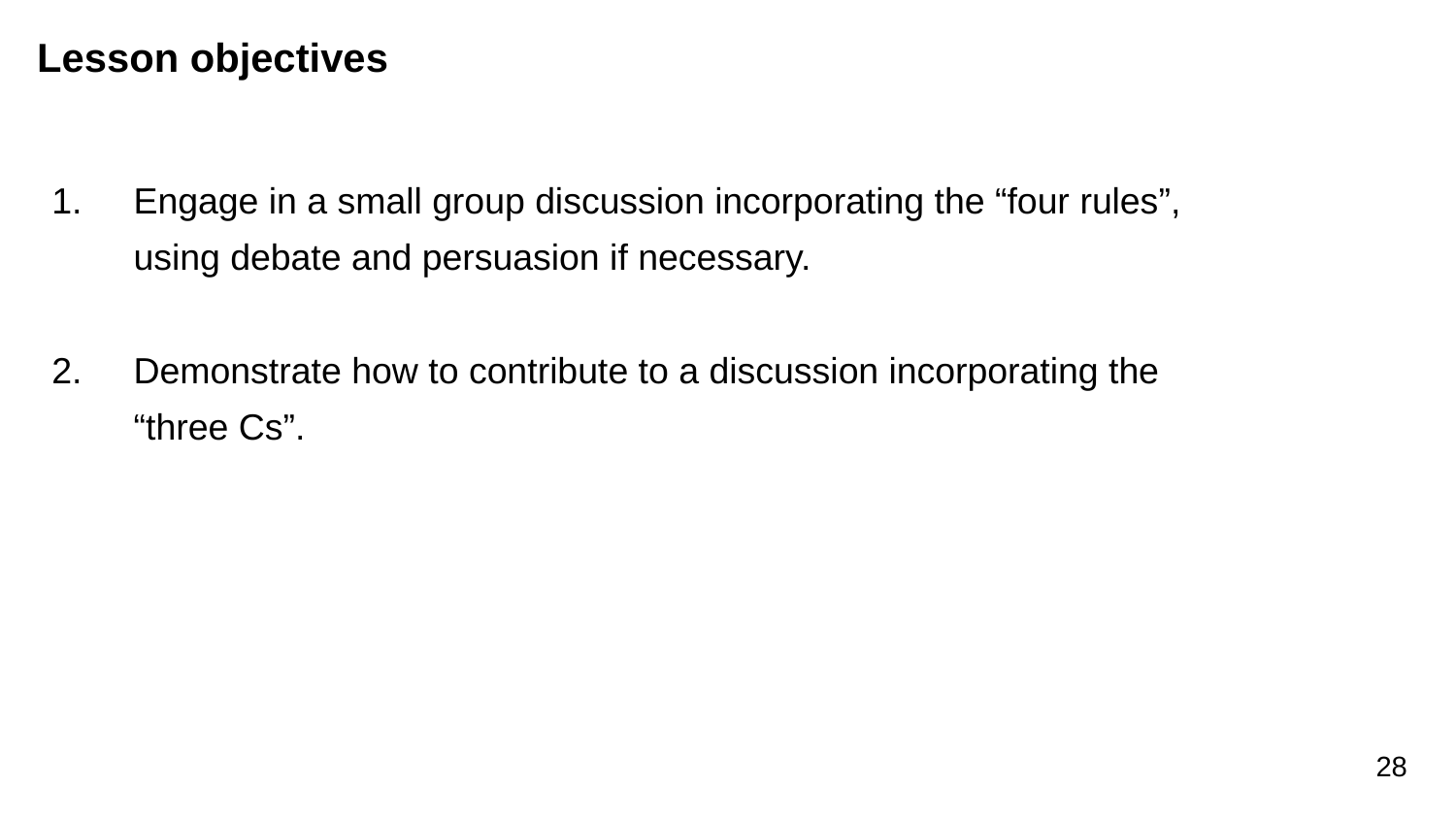

# Lesson objectives
Engage in a small group discussion incorporating the “four rules”, using debate and persuasion if necessary.

Demonstrate how to contribute to a discussion incorporating the “three Cs”.
28